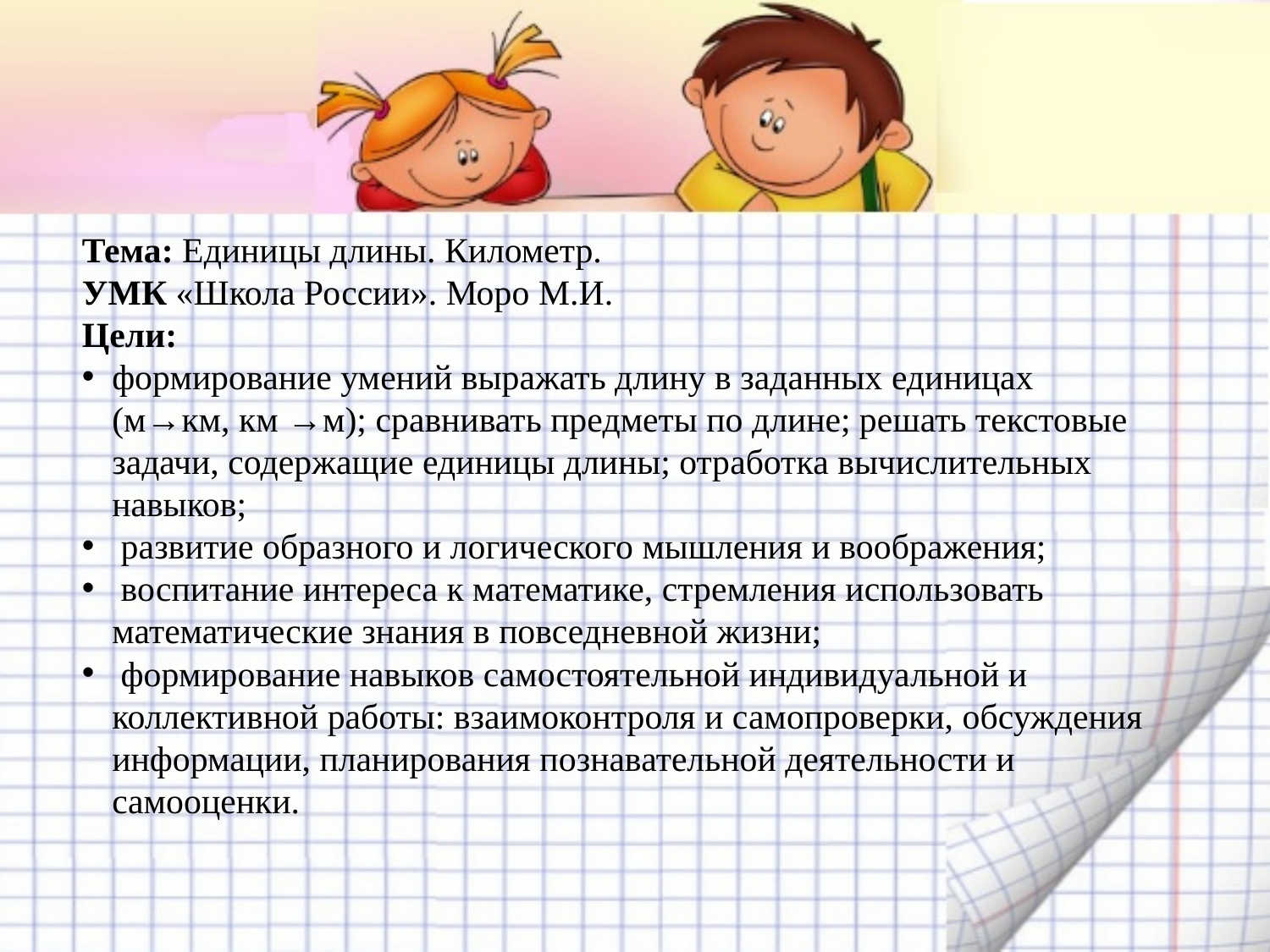

Тема: Единицы длины. Километр.
УМК «Школа России». Моро М.И.
Цели:
формирование умений выражать длину в заданных единицах (м→км, км →м); сравнивать предметы по длине; решать текстовые задачи, содержащие единицы длины; отработка вычислительных навыков;
 развитие образного и логического мышления и воображения;
 воспитание интереса к математике, стремления использовать математические знания в повседневной жизни;
 формирование навыков самостоятельной индивидуальной и коллективной работы: взаимоконтроля и самопроверки, обсуждения информации, планирования познавательной деятельности и самооценки.